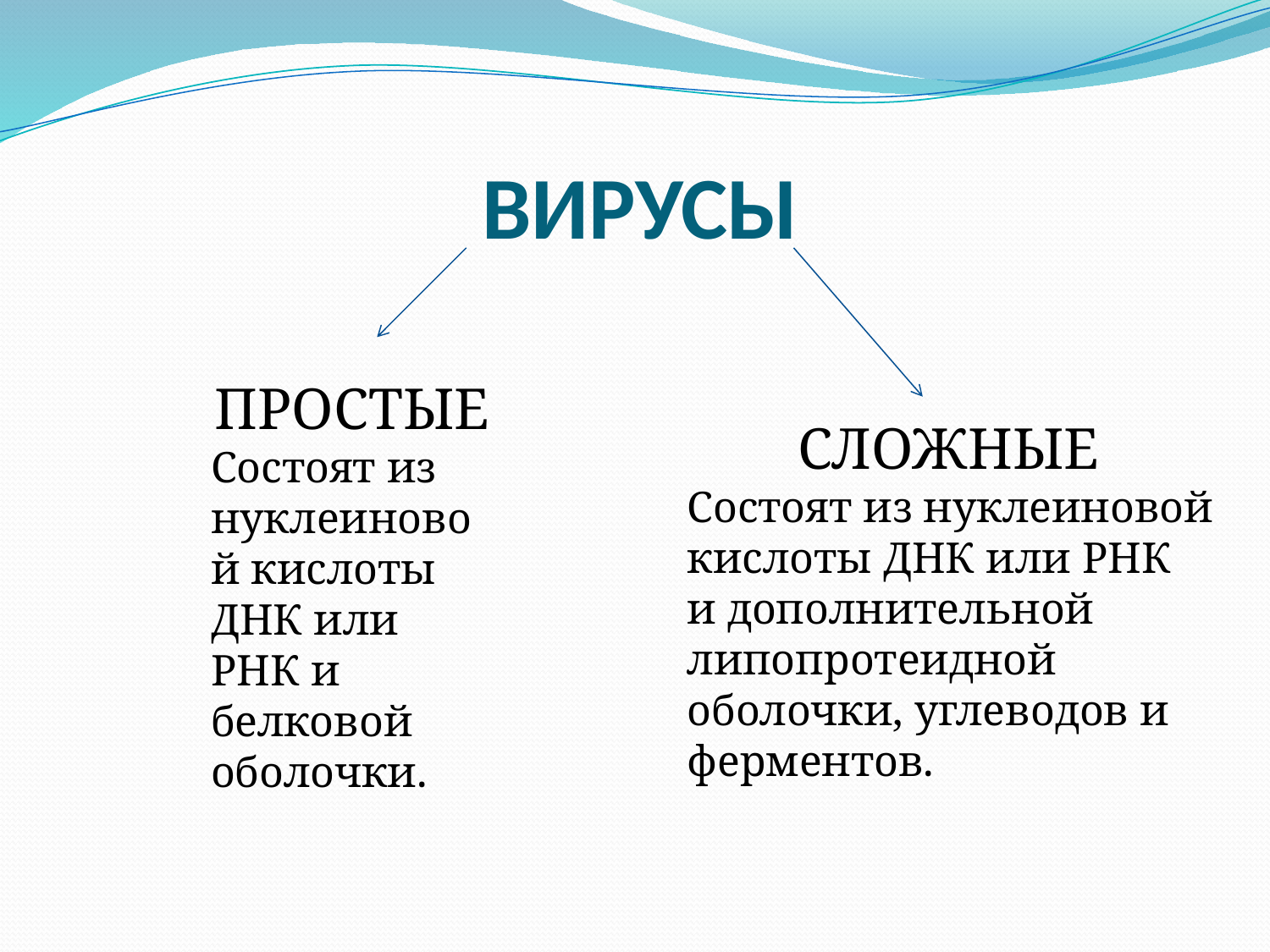

# ВИРУСЫ
ПРОСТЫЕ
Состоят из нуклеиновой кислоты ДНК или РНК и белковой оболочки.
СЛОЖНЫЕ
Состоят из нуклеиновой кислоты ДНК или РНК  и дополнительной липопротеидной оболочки, углеводов и ферментов.